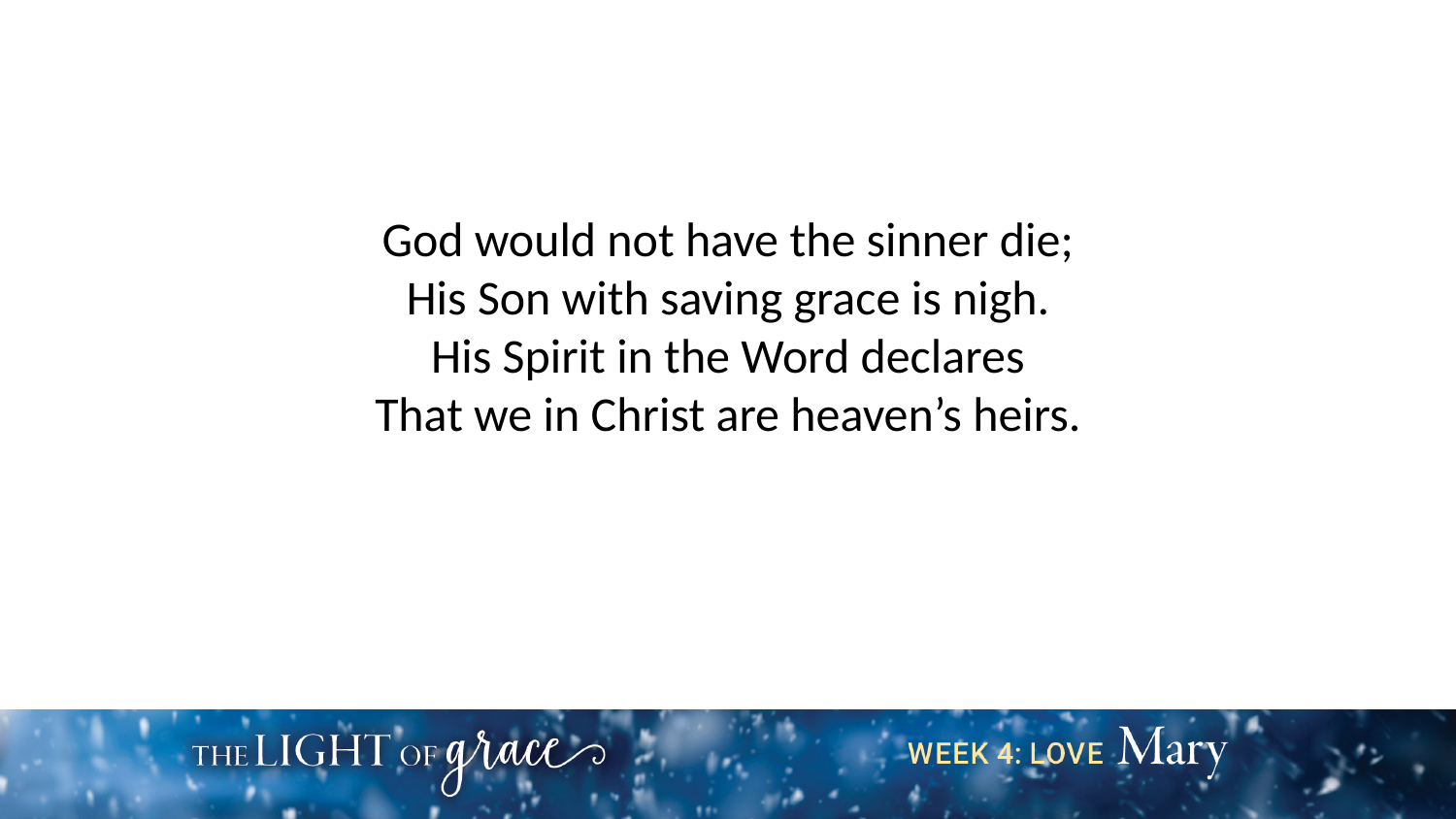

God would not have the sinner die;
His Son with saving grace is nigh.
His Spirit in the Word declares
That we in Christ are heaven’s heirs.